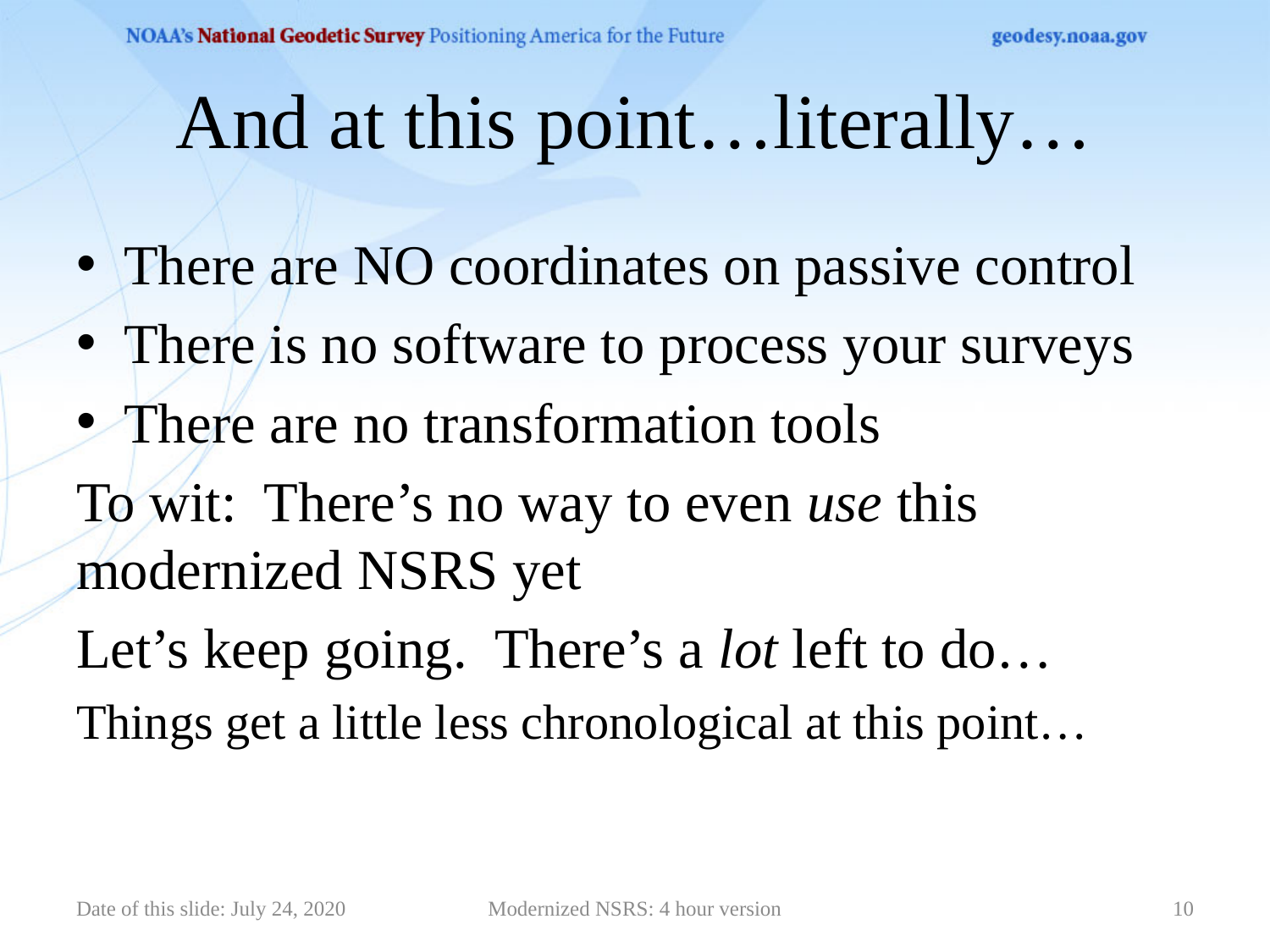

# And at this point…literally…
There are NO coordinates on passive control
There is no software to process your surveys
There are no transformation tools
To wit:  There’s no way to even use this modernized NSRS yet
Let’s keep going.  There’s a lot left to do…
Things get a little less chronological at this point…
Date of this slide: July 24, 2020
Modernized NSRS: 4 hour version
10